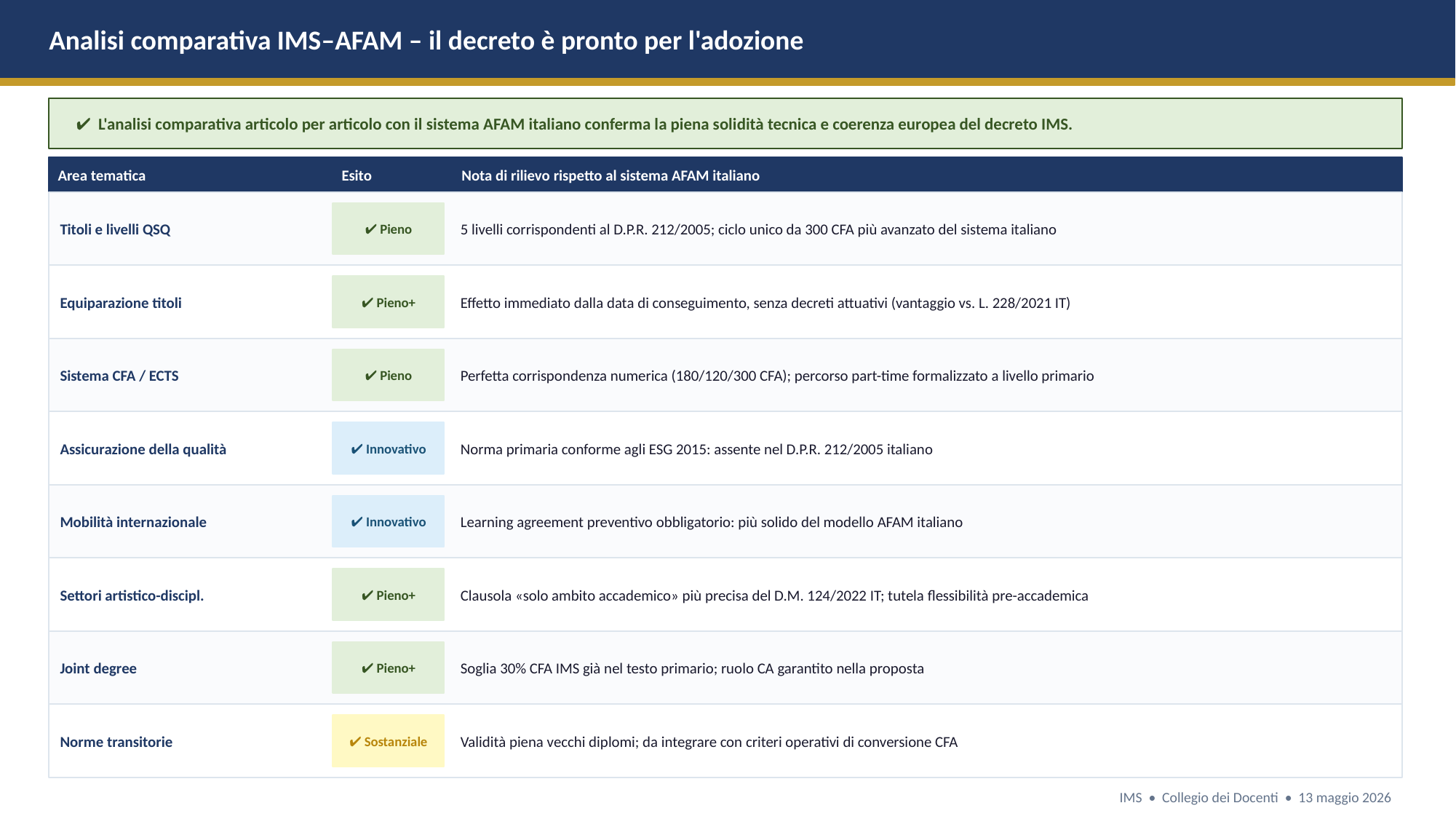

Analisi comparativa IMS–AFAM – il decreto è pronto per l'adozione

✔  L'analisi comparativa articolo per articolo con il sistema AFAM italiano conferma la piena solidità tecnica e coerenza europea del decreto IMS.

Area tematica
Esito
Nota di rilievo rispetto al sistema AFAM italiano

Titoli e livelli QSQ
5 livelli corrispondenti al D.P.R. 212/2005; ciclo unico da 300 CFA più avanzato del sistema italiano

✔ Pieno

Equiparazione titoli
Effetto immediato dalla data di conseguimento, senza decreti attuativi (vantaggio vs. L. 228/2021 IT)

✔ Pieno+

Sistema CFA / ECTS
Perfetta corrispondenza numerica (180/120/300 CFA); percorso part-time formalizzato a livello primario

✔ Pieno

Assicurazione della qualità
Norma primaria conforme agli ESG 2015: assente nel D.P.R. 212/2005 italiano

✔ Innovativo

Mobilità internazionale
Learning agreement preventivo obbligatorio: più solido del modello AFAM italiano

✔ Innovativo

Settori artistico-discipl.
Clausola «solo ambito accademico» più precisa del D.M. 124/2022 IT; tutela flessibilità pre-accademica

✔ Pieno+

Joint degree
Soglia 30% CFA IMS già nel testo primario; ruolo CA garantito nella proposta

✔ Pieno+

Norme transitorie
Validità piena vecchi diplomi; da integrare con criteri operativi di conversione CFA

✔ Sostanziale
IMS  •  Collegio dei Docenti  •  13 maggio 2026